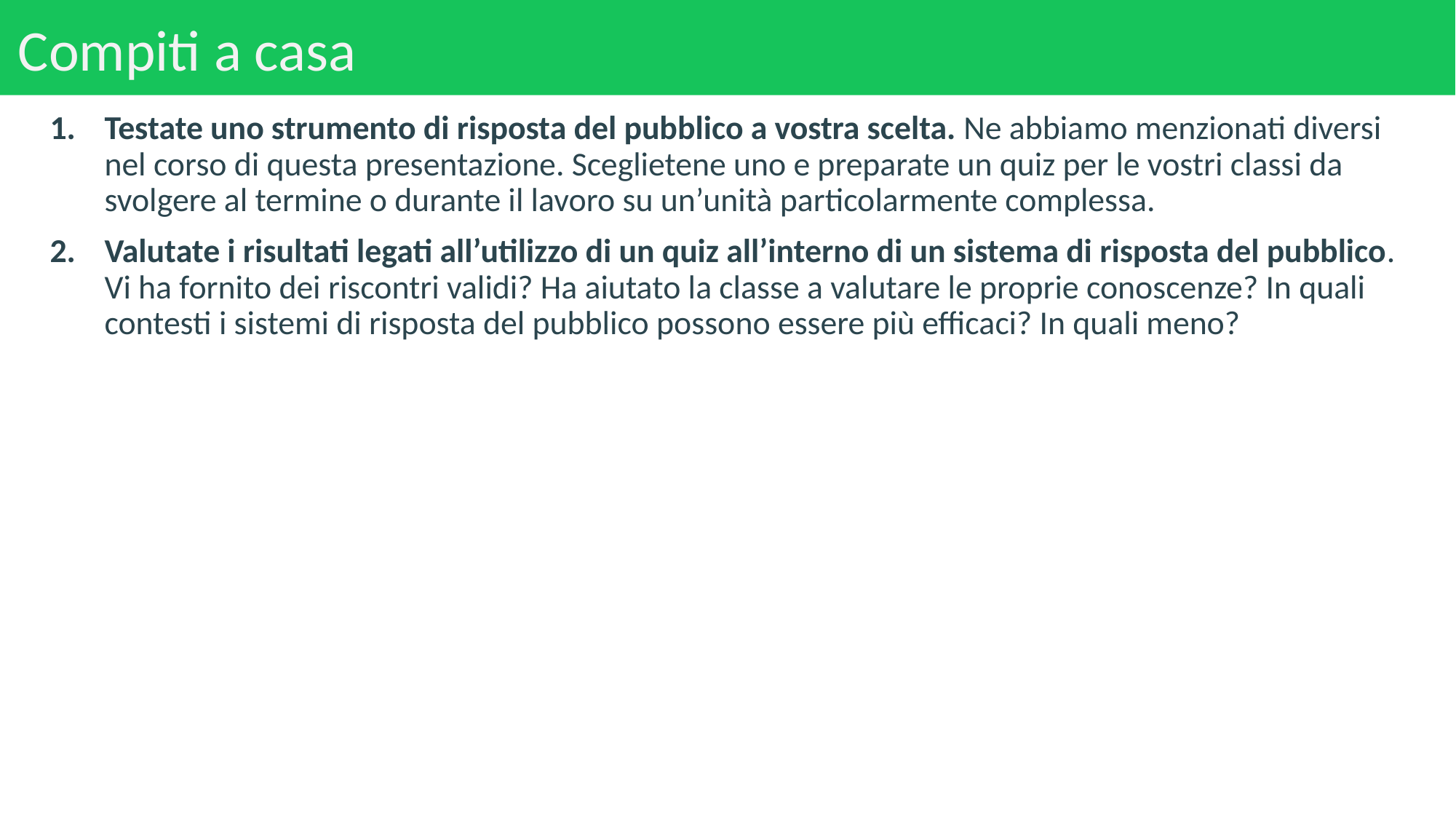

# Compiti a casa
Testate uno strumento di risposta del pubblico a vostra scelta. Ne abbiamo menzionati diversi nel corso di questa presentazione. Sceglietene uno e preparate un quiz per le vostri classi da svolgere al termine o durante il lavoro su un’unità particolarmente complessa.
Valutate i risultati legati all’utilizzo di un quiz all’interno di un sistema di risposta del pubblico. Vi ha fornito dei riscontri validi? Ha aiutato la classe a valutare le proprie conoscenze? In quali contesti i sistemi di risposta del pubblico possono essere più efficaci? In quali meno?